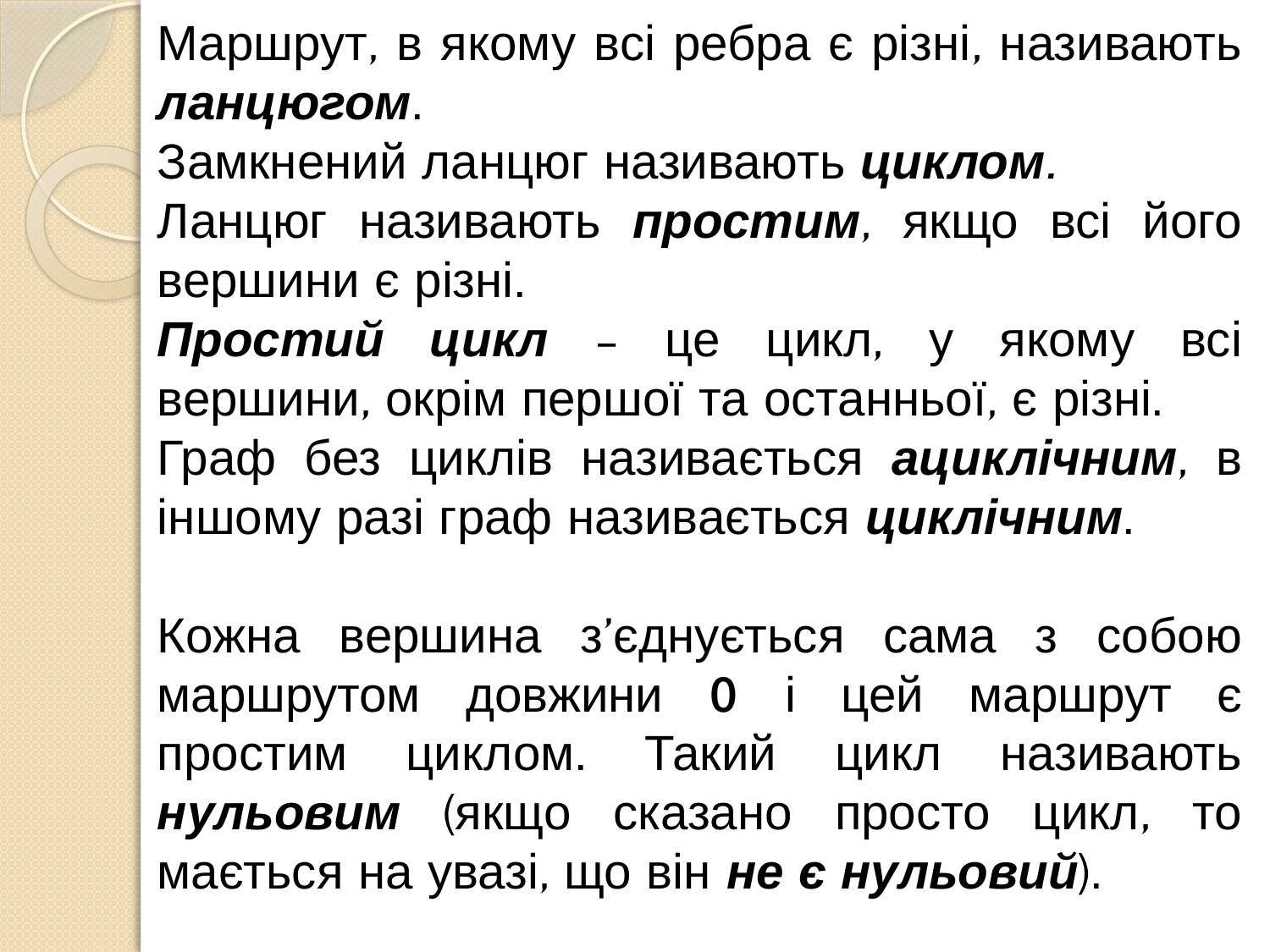

Маршрут, в якому всі ребра є різні, називають ланцюгом.
Замкнений ланцюг називають циклом.
Ланцюг називають простим, якщо всі його вершини є різні.
Простий цикл – це цикл, у якому всі вершини, окрім першої та останньої, є різні.
Граф без циклів називається ациклічним, в іншому разі граф називається циклічним.

Кожна вершина з’єднується сама з собою маршрутом довжини 0 і цей маршрут є простим циклом. Такий цикл називають нульовим (якщо сказано просто цикл, то мається на увазі, що він не є нульовий).